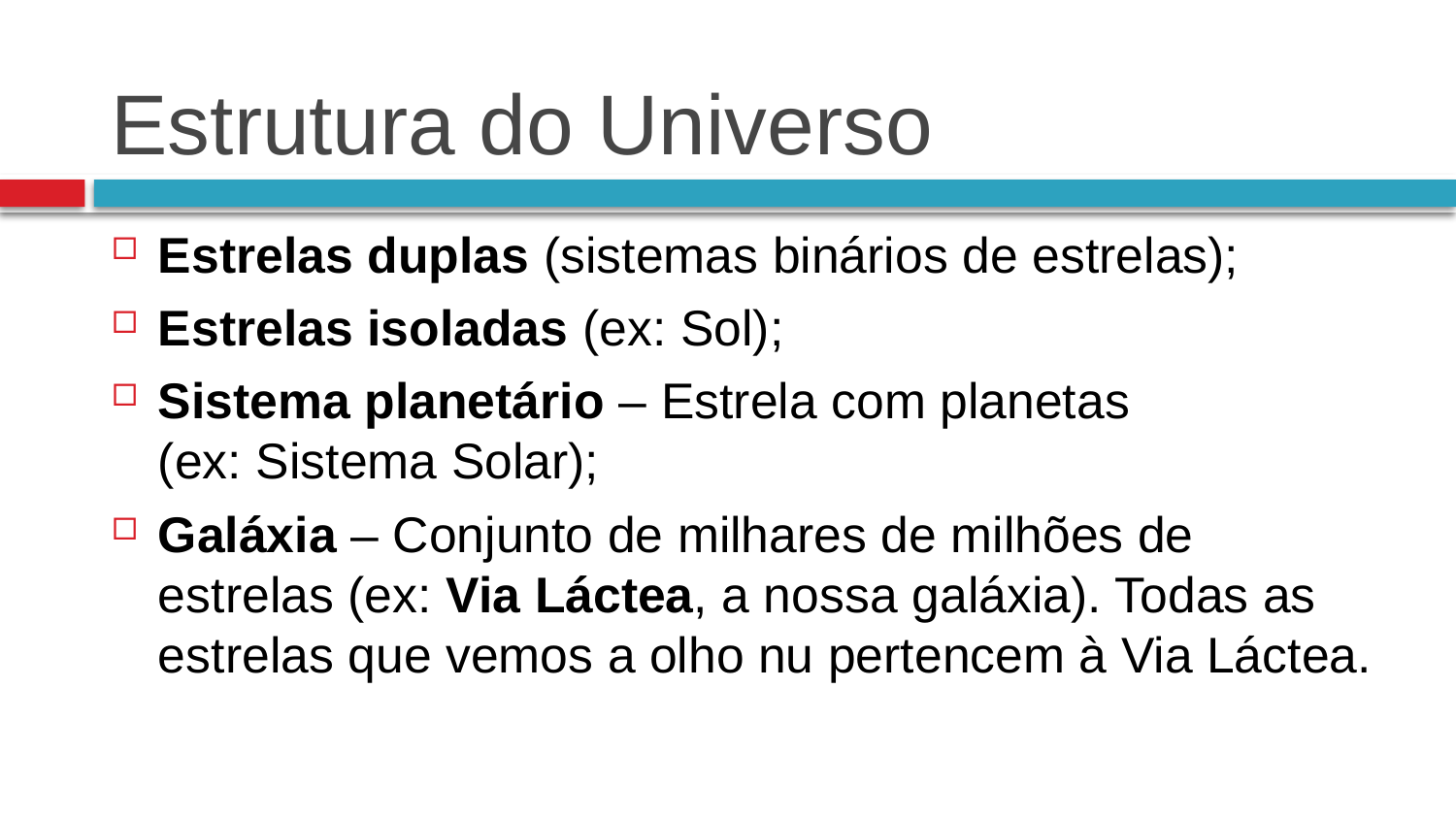

# Estrutura do Universo
Estrelas duplas (sistemas binários de estrelas);
Estrelas isoladas (ex: Sol);
Sistema planetário – Estrela com planetas
(ex: Sistema Solar);
Galáxia – Conjunto de milhares de milhões de estrelas (ex: Via Láctea, a nossa galáxia). Todas as estrelas que vemos a olho nu pertencem à Via Láctea.